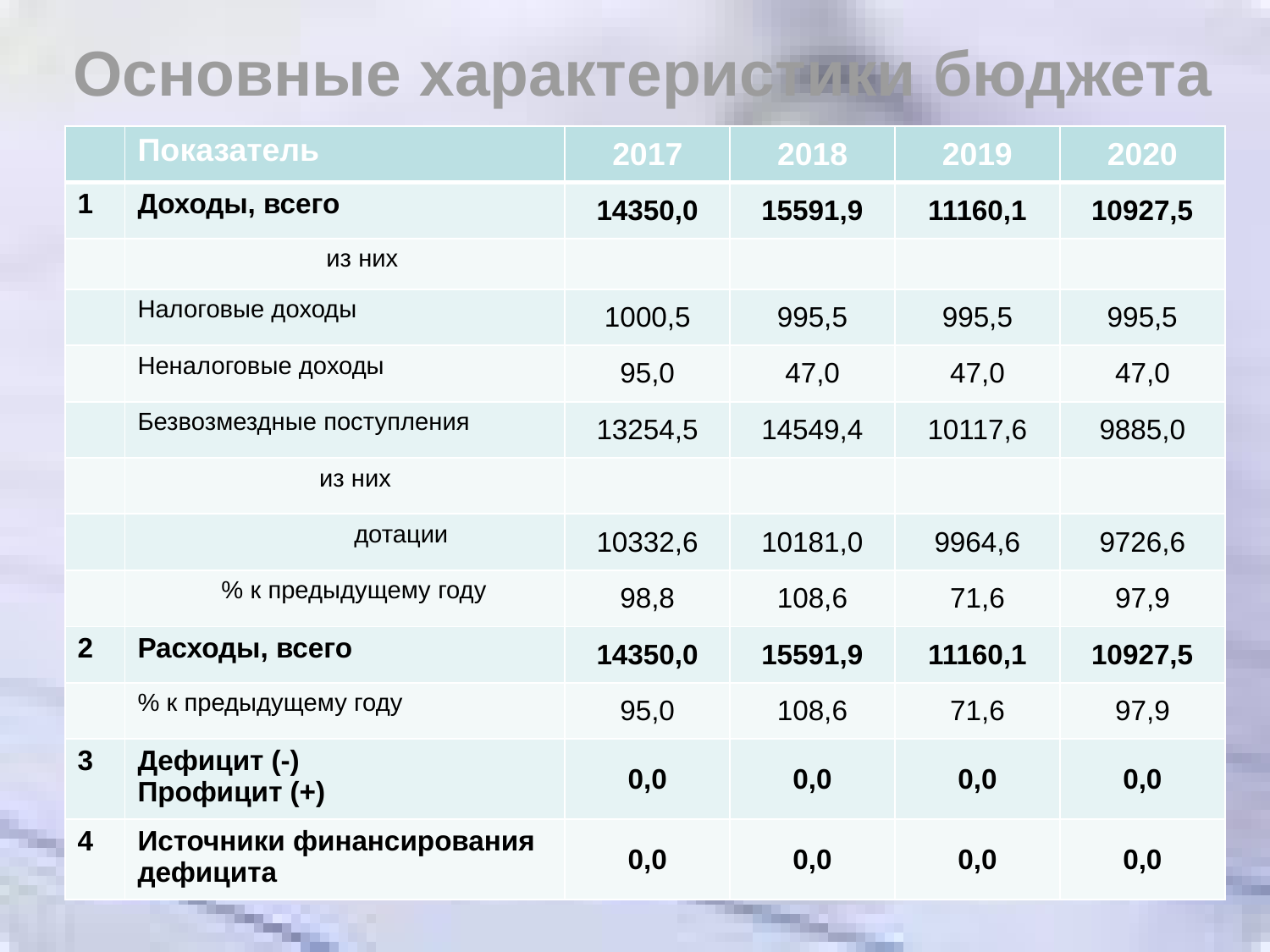

Основные характеристики бюджета
|  | Показатель | 2017 | 2018 | 2019 | 2020 |
| --- | --- | --- | --- | --- | --- |
| 1 | Доходы, всего | 14350,0 | 15591,9 | 11160,1 | 10927,5 |
|  | из них |  |  |  |  |
|  | Налоговые доходы | 1000,5 | 995,5 | 995,5 | 995,5 |
|  | Неналоговые доходы | 95,0 | 47,0 | 47,0 | 47,0 |
|  | Безвозмездные поступления | 13254,5 | 14549,4 | 10117,6 | 9885,0 |
|  | из них |  |  |  |  |
|  | дотации | 10332,6 | 10181,0 | 9964,6 | 9726,6 |
|  | % к предыдущему году | 98,8 | 108,6 | 71,6 | 97,9 |
| 2 | Расходы, всего | 14350,0 | 15591,9 | 11160,1 | 10927,5 |
|  | % к предыдущему году | 95,0 | 108,6 | 71,6 | 97,9 |
| 3 | Дефицит (-) Профицит (+) | 0,0 | 0,0 | 0,0 | 0,0 |
| 4 | Источники финансирования дефицита | 0,0 | 0,0 | 0,0 | 0,0 |